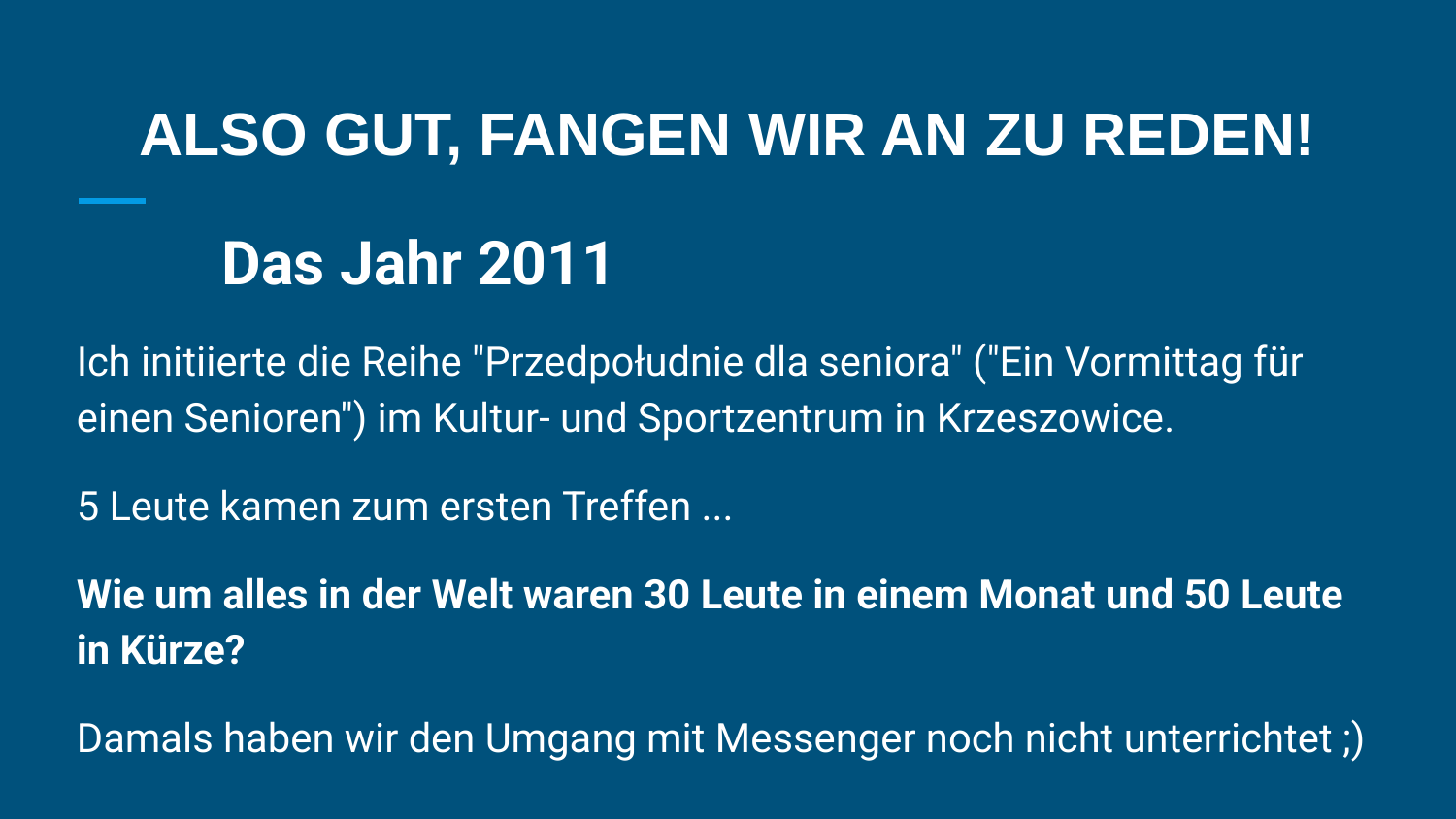

# ALSO GUT, FANGEN WIR AN ZU REDEN!
Das Jahr 2011
Ich initiierte die Reihe "Przedpołudnie dla seniora" ("Ein Vormittag für einen Senioren") im Kultur- und Sportzentrum in Krzeszowice.
5 Leute kamen zum ersten Treffen ...
Wie um alles in der Welt waren 30 Leute in einem Monat und 50 Leute in Kürze?
Damals haben wir den Umgang mit Messenger noch nicht unterrichtet ;)